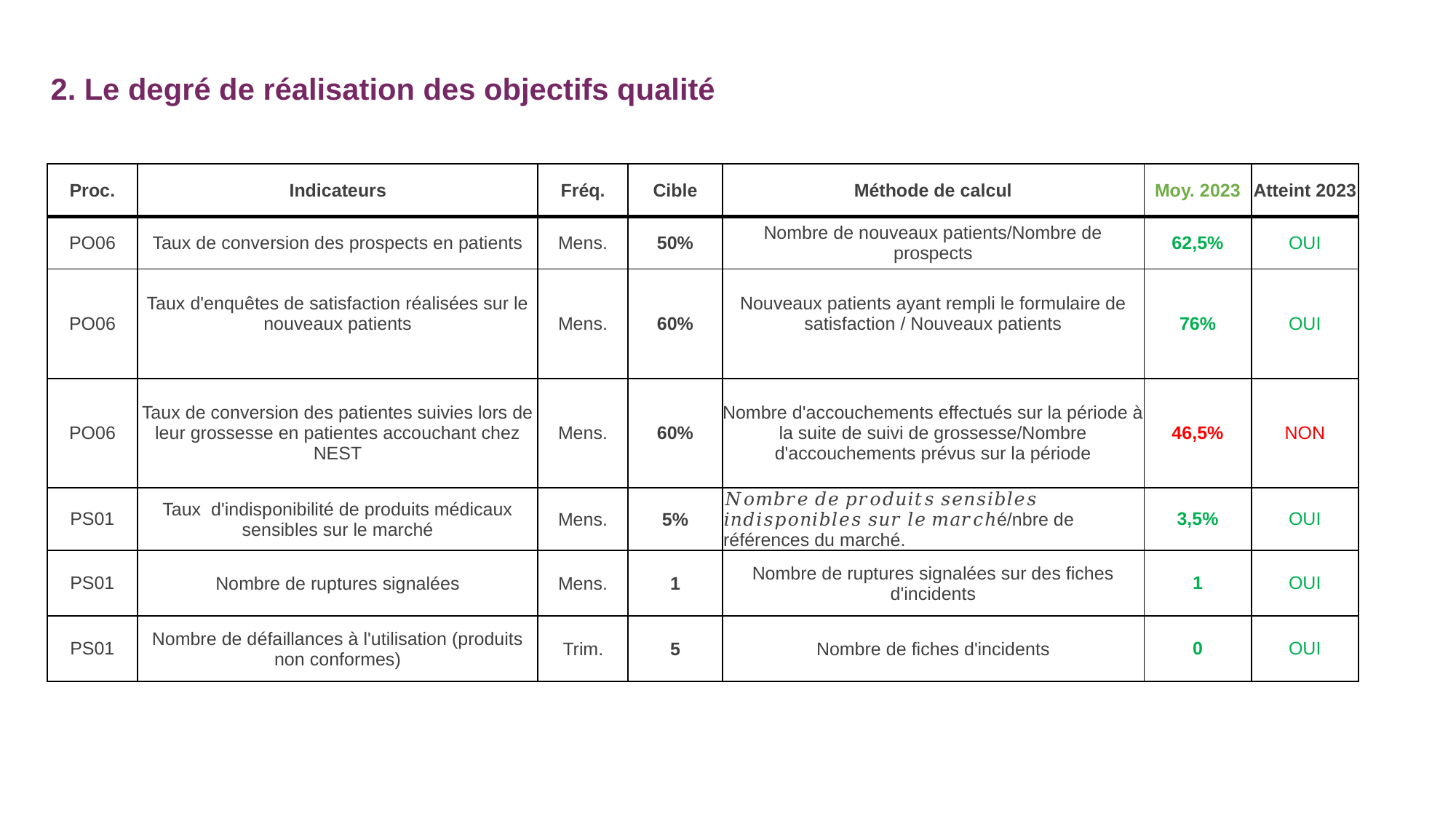

# 2. Le degré de réalisation des objectifs qualité
| Proc. | Indicateurs | Fréq. | Cible | Méthode de calcul | Moy. 2023 | Atteint 2023 |
| --- | --- | --- | --- | --- | --- | --- |
| PO06 | Taux de conversion des prospects en patients | Mens. | 50% | Nombre de nouveaux patients/Nombre de prospects | 62,5% | OUI |
| PO06 | Taux d'enquêtes de satisfaction réalisées sur le nouveaux patients | Mens. | 60% | Nouveaux patients ayant rempli le formulaire de satisfaction / Nouveaux patients | 76% | OUI |
| PO06 | Taux de conversion des patientes suivies lors de leur grossesse en patientes accouchant chez NEST | Mens. | 60% | Nombre d'accouchements effectués sur la période à la suite de suivi de grossesse/Nombre d'accouchements prévus sur la période | 46,5% | NON |
| PS01 | Taux d'indisponibilité de produits médicaux sensibles sur le marché | Mens. | 5% | 𝑁𝑜𝑚𝑏𝑟𝑒 𝑑𝑒 𝑝𝑟𝑜𝑑𝑢𝑖𝑡𝑠 𝑠𝑒𝑛𝑠𝑖𝑏𝑙𝑒𝑠 𝑖𝑛𝑑𝑖𝑠𝑝𝑜𝑛𝑖𝑏𝑙𝑒𝑠 𝑠𝑢𝑟 𝑙𝑒 𝑚𝑎𝑟𝑐ℎé/nbre de références du marché. | 3,5% | OUI |
| PS01 | Nombre de ruptures signalées | Mens. | 1 | Nombre de ruptures signalées sur des fiches d'incidents | 1 | OUI |
| PS01 | Nombre de défaillances à l'utilisation (produits non conformes) | Trim. | 5 | Nombre de fiches d'incidents | 0 | OUI |